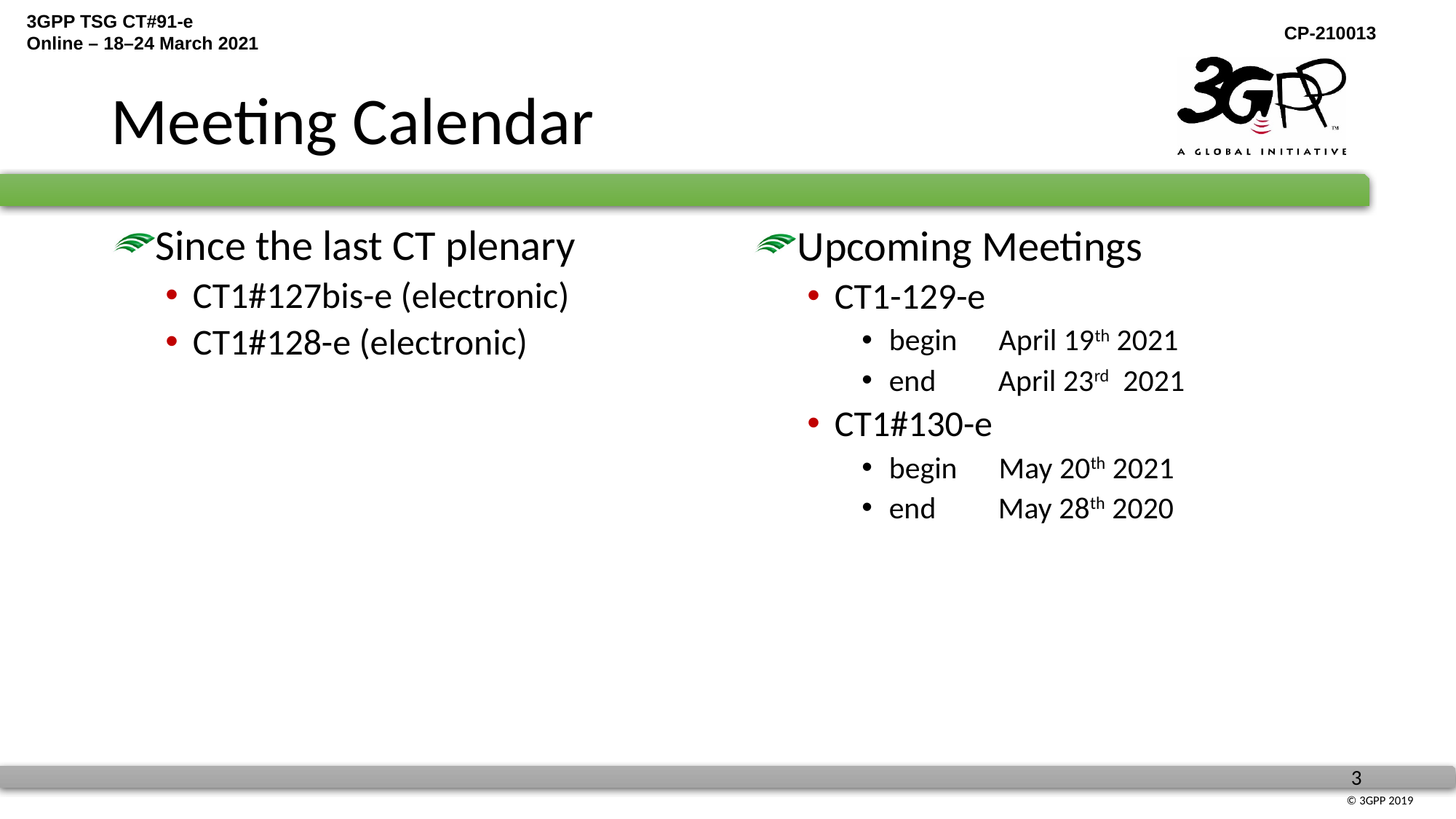

# Meeting Calendar
Since the last CT plenary
CT1#127bis-e (electronic)
CT1#128-e (electronic)

Upcoming Meetings
CT1-129-e
begin      April 19th 2021
end         April 23rd  2021
CT1#130-e
begin      May 20th 2021
end         May 28th 2020